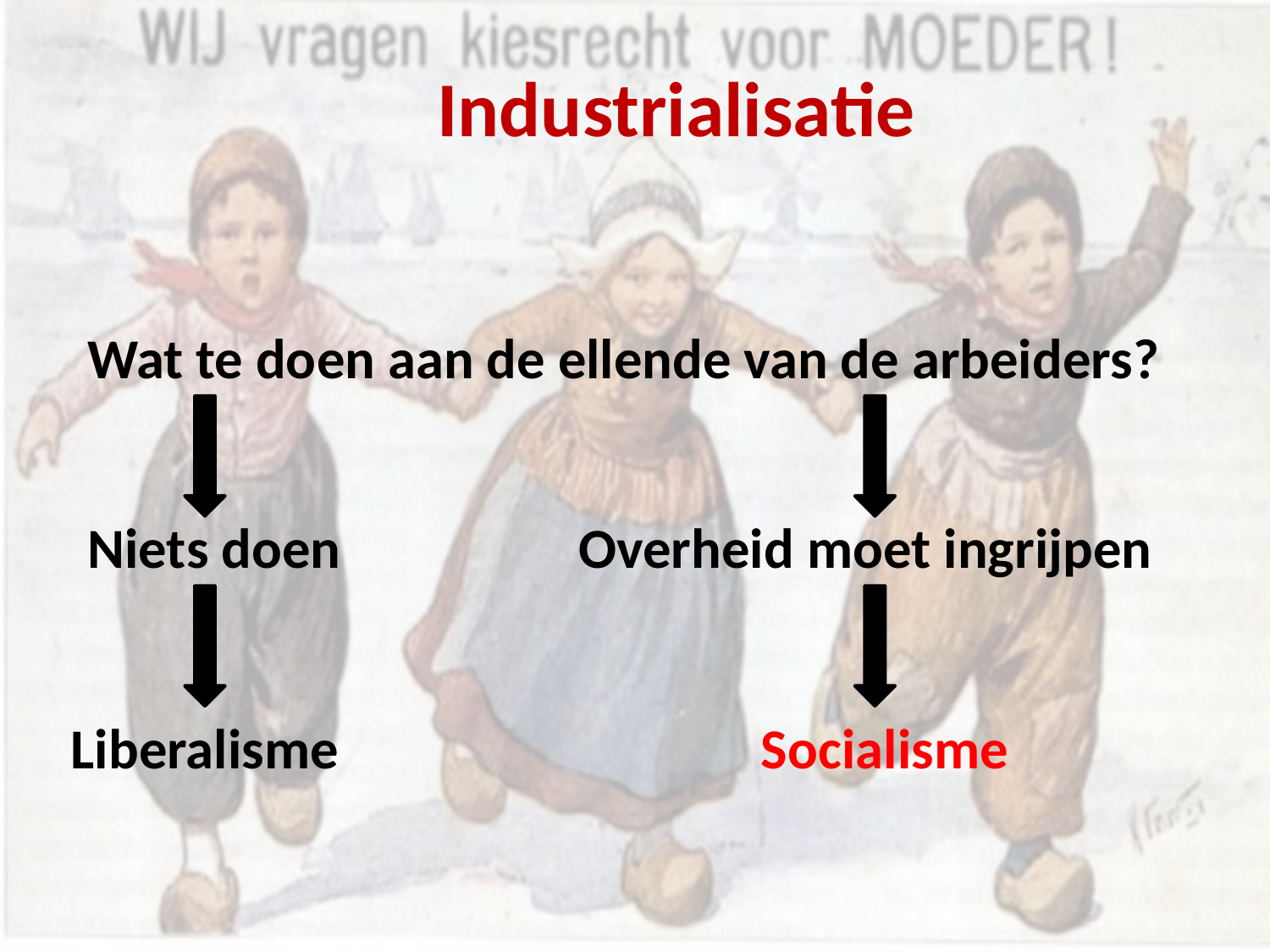

# Industrialisatie
Wat te doen aan de ellende van de arbeiders?

Niets doen
Overheid moet ingrijpen

Liberalisme
Socialisme